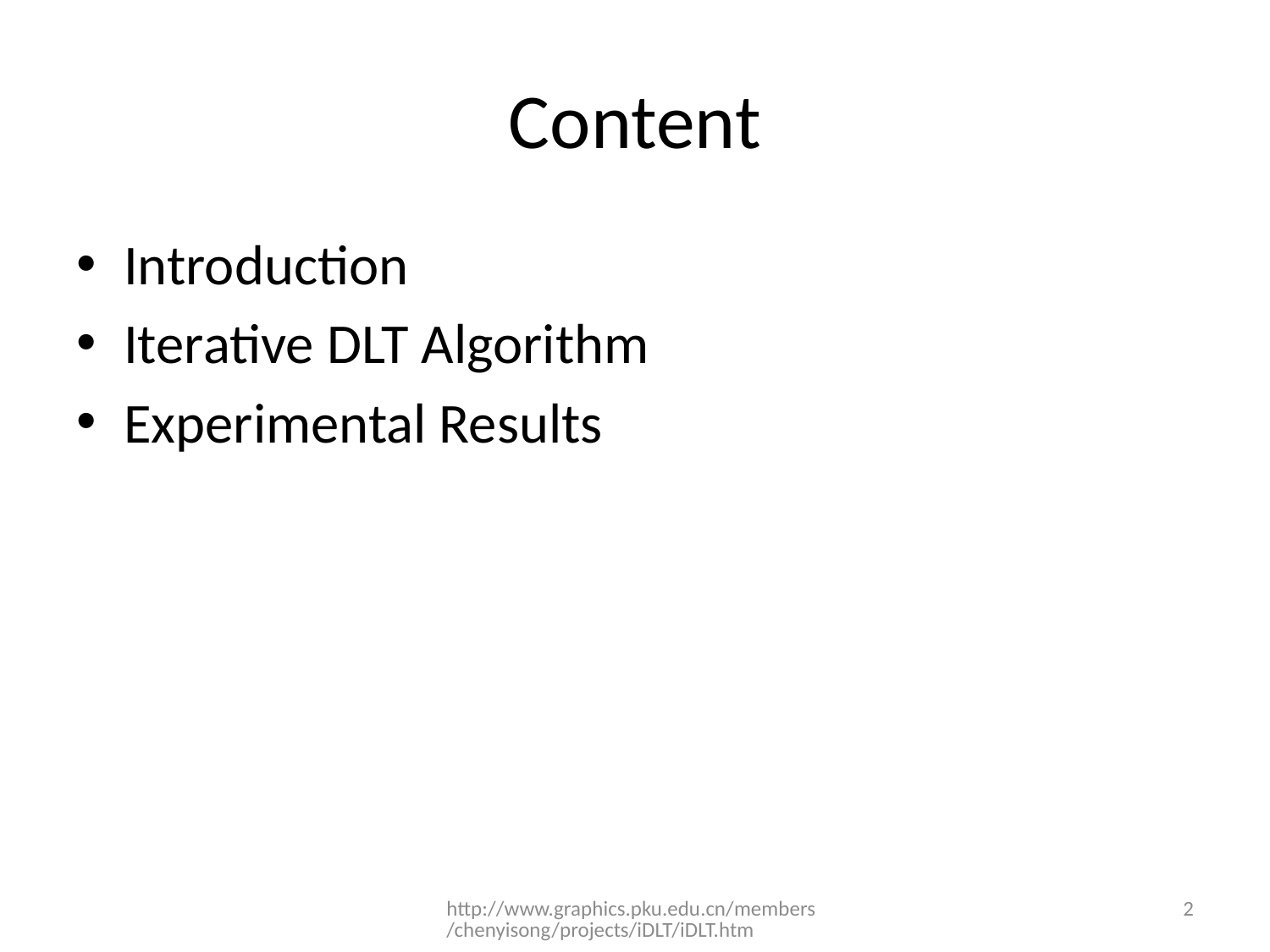

# Content
Introduction
Iterative DLT Algorithm
Experimental Results
http://www.graphics.pku.edu.cn/members/chenyisong/projects/iDLT/iDLT.htm
2